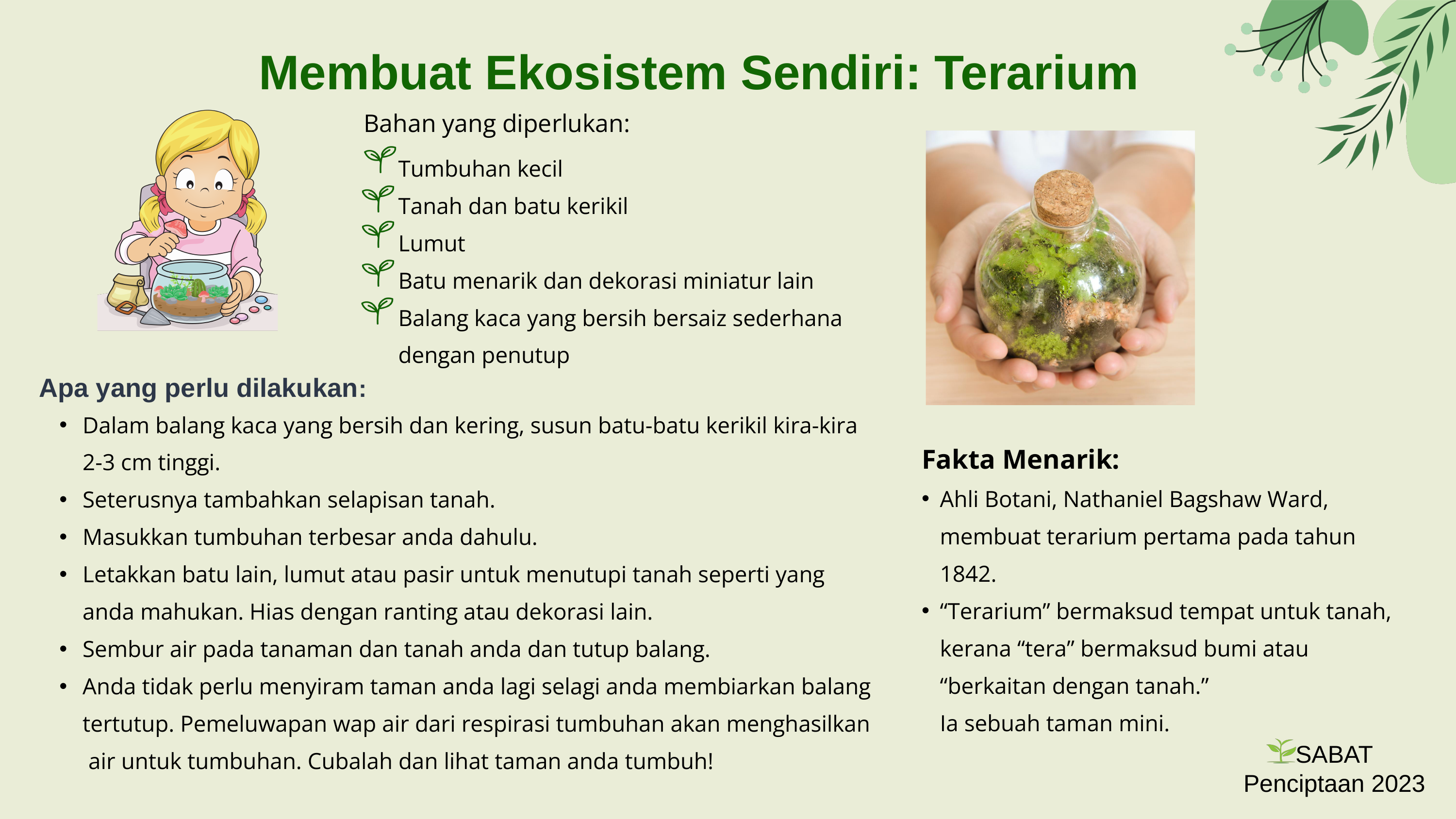

Membuat Ekosistem Sendiri: Terarium
Bahan yang diperlukan:

Tumbuhan kecil
Tanah dan batu kerikil
Lumut
Batu menarik dan dekorasi miniatur lain
Balang kaca yang bersih bersaiz sederhana dengan penutup

Apa yang perlu dilakukan:
Dalam balang kaca yang bersih dan kering, susun batu-batu kerikil kira-kira 2-3 cm tinggi.
Seterusnya tambahkan selapisan tanah.
Masukkan tumbuhan terbesar anda dahulu.
Letakkan batu lain, lumut atau pasir untuk menutupi tanah seperti yang anda mahukan. Hias dengan ranting atau dekorasi lain.
Sembur air pada tanaman dan tanah anda dan tutup balang.
Anda tidak perlu menyiram taman anda lagi selagi anda membiarkan balang tertutup. Pemeluwapan wap air dari respirasi tumbuhan akan menghasilkan  air untuk tumbuhan. Cubalah dan lihat taman anda tumbuh!
Fakta Menarik:
Ahli Botani, Nathaniel Bagshaw Ward, membuat terarium pertama pada tahun 1842.
“Terarium” bermaksud tempat untuk tanah, kerana “tera” bermaksud bumi atau “berkaitan dengan tanah.”
Ia sebuah taman mini.
SABAT
Penciptaan 2023